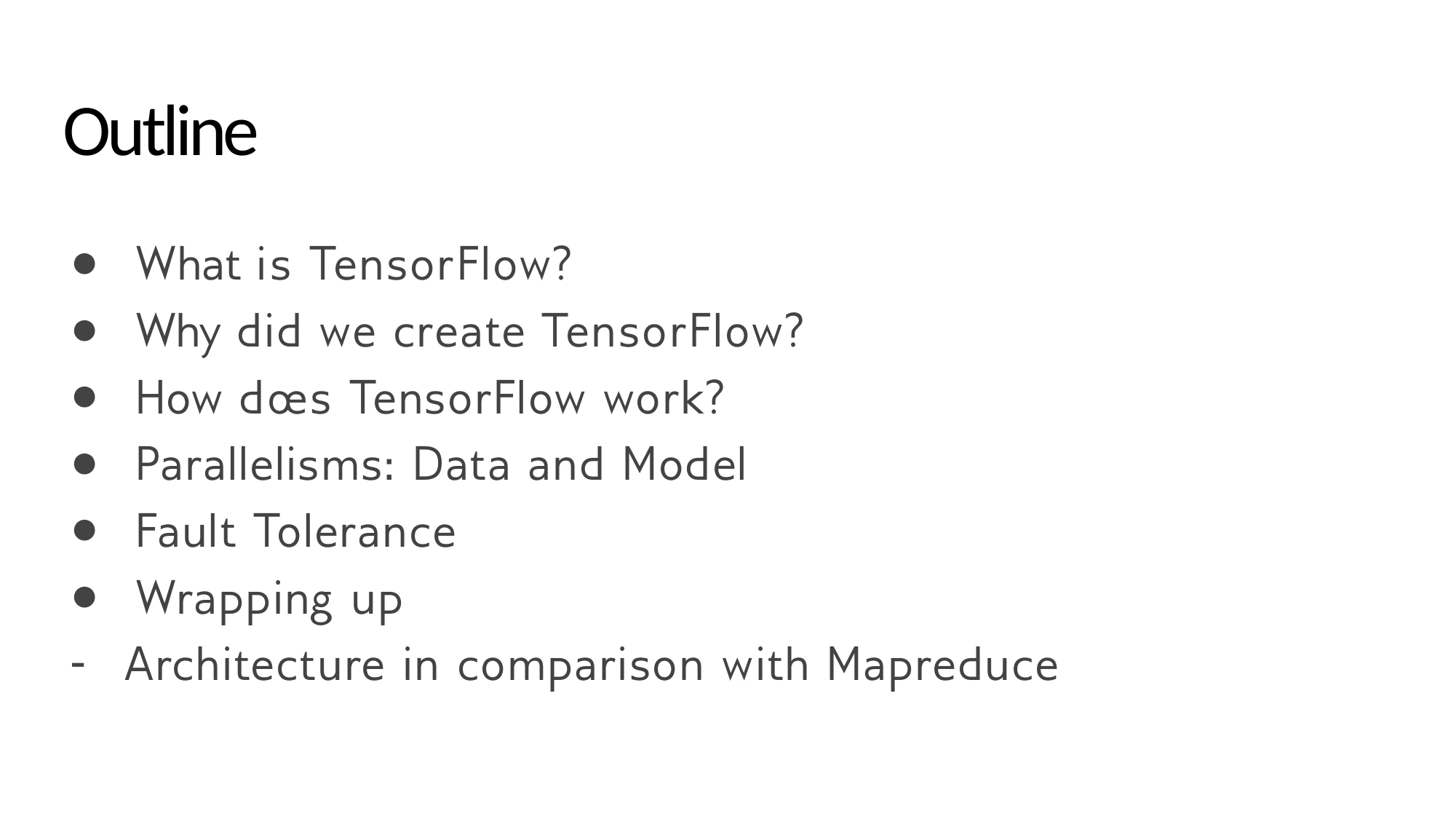

# Outline
What is TensorFlow?
Why did we create TensorFlow?
How does TensorFlow work?
Parallelisms: Data and Model
Fault Tolerance
Wrapping up
Architecture in comparison with Mapreduce